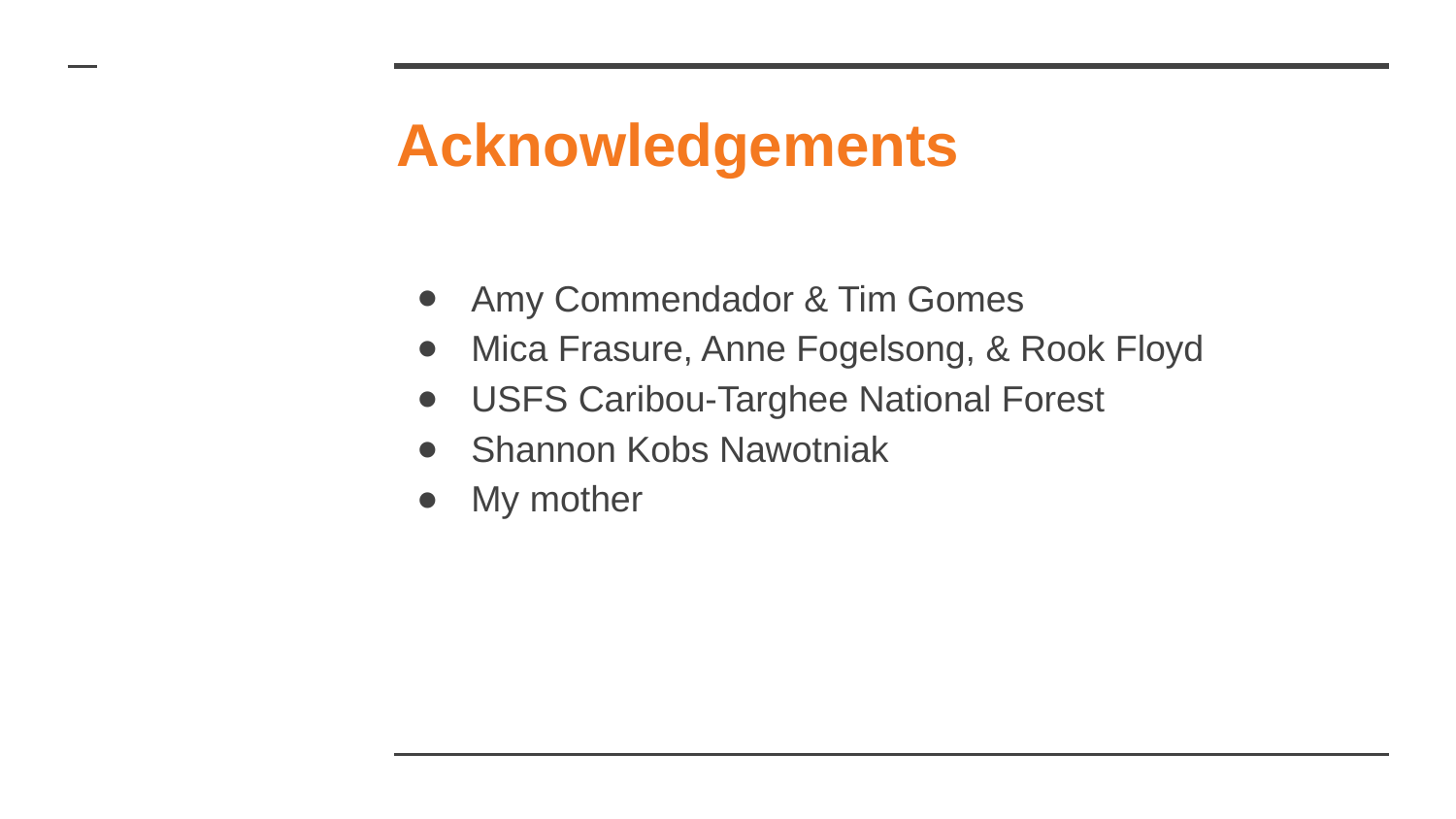

# Acknowledgements
Amy Commendador & Tim Gomes
Mica Frasure, Anne Fogelsong, & Rook Floyd
USFS Caribou-Targhee National Forest
Shannon Kobs Nawotniak
My mother